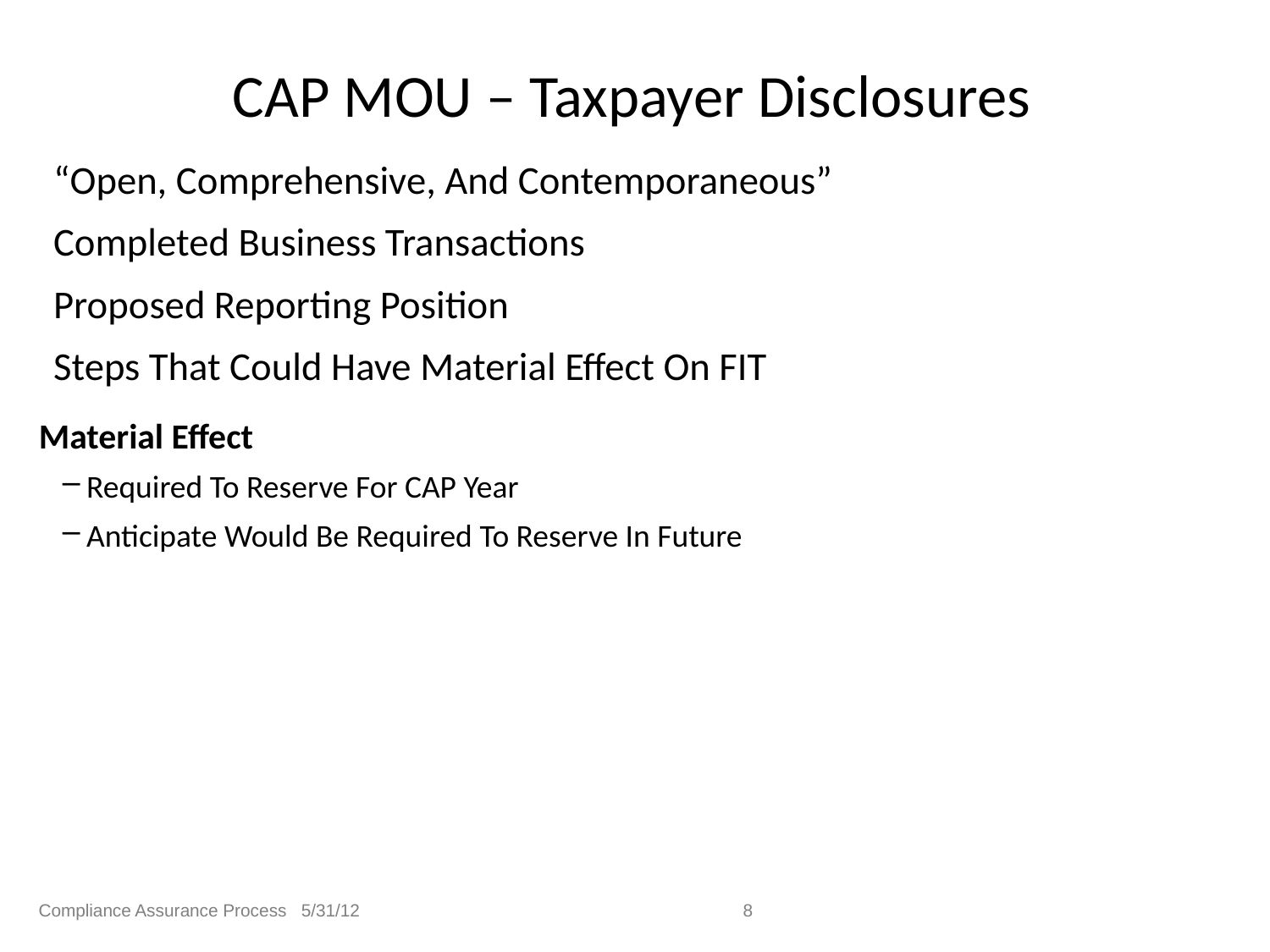

# CAP MOU – Taxpayer Disclosures
“Open, Comprehensive, And Contemporaneous”
Completed Business Transactions
Proposed Reporting Position
Steps That Could Have Material Effect On FIT
Material Effect
Required To Reserve For CAP Year
Anticipate Would Be Required To Reserve In Future

Compliance Assurance Process   5/31/12
8